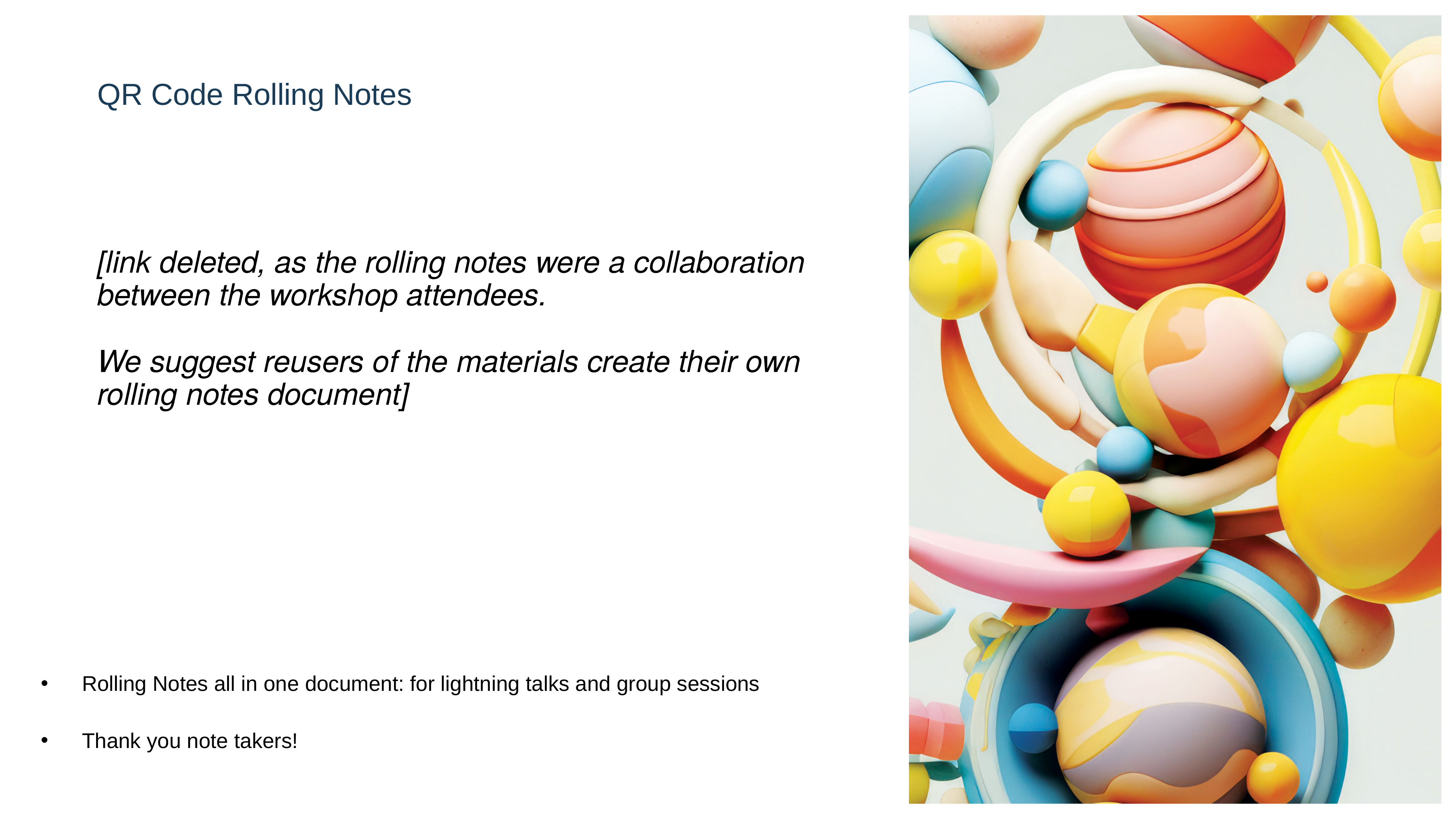

QR Code Rolling Notes
[link deleted, as the rolling notes were a collaboration between the workshop attendees.
We suggest reusers of the materials create their own rolling notes document]
Rolling Notes all in one document: for lightning talks and group sessions
Thank you note takers!